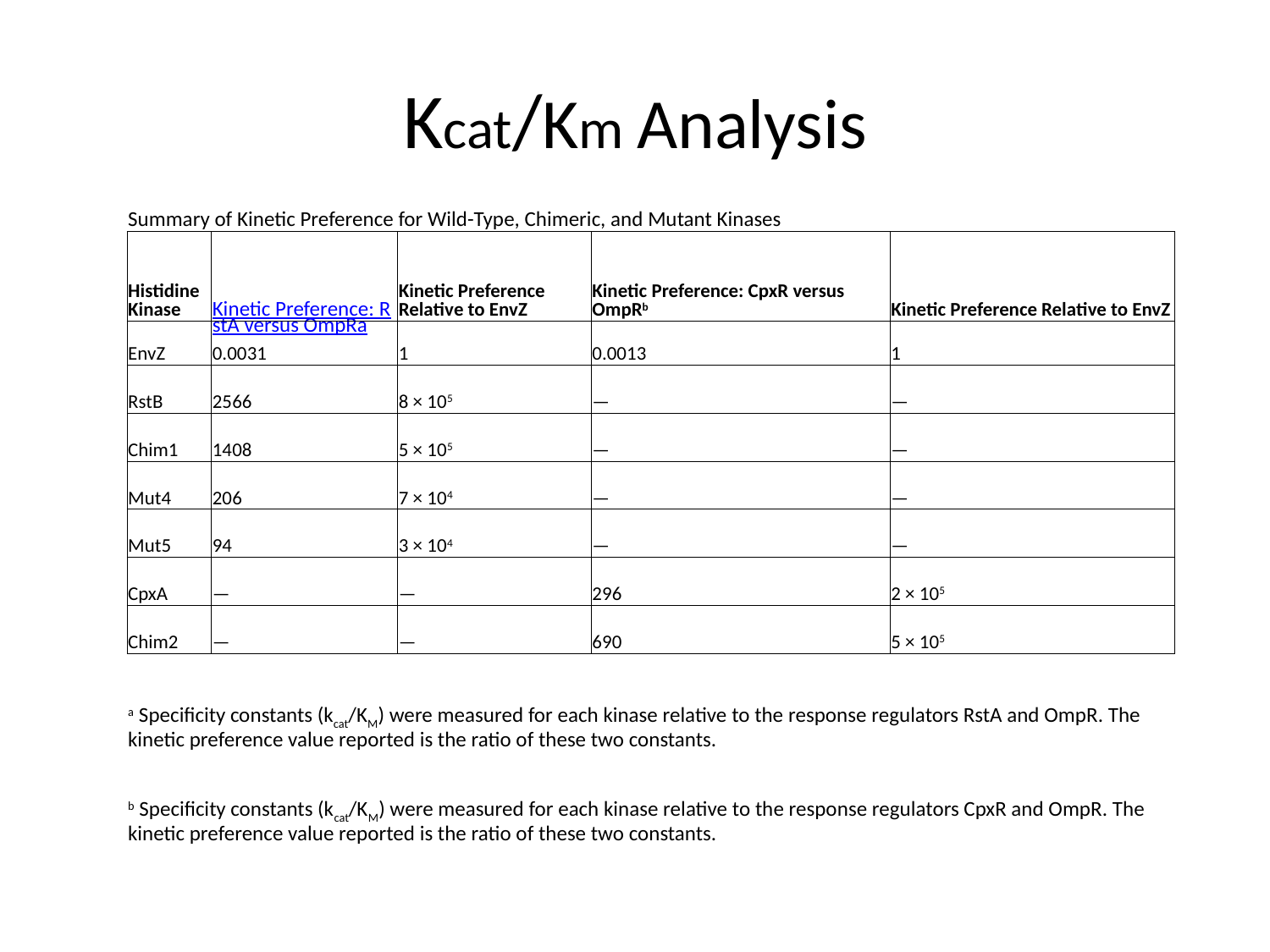

# Kcat/Km Analysis
| Summary of Kinetic Preference for Wild-Type, Chimeric, and Mutant Kinases |  |  |  |  |
| --- | --- | --- | --- | --- |
| Histidine Kinase | Kinetic Preference: RstA versus OmpRa | Kinetic Preference Relative to EnvZ | Kinetic Preference: CpxR versus OmpRb | Kinetic Preference Relative to EnvZ |
| EnvZ | 0.0031 | 1 | 0.0013 | 1 |
| RstB | 2566 | 8 × 105 | — | — |
| Chim1 | 1408 | 5 × 105 | — | — |
| Mut4 | 206 | 7 × 104 | — | — |
| Mut5 | 94 | 3 × 104 | — | — |
| CpxA | — | — | 296 | 2 × 105 |
| Chim2 | — | — | 690 | 5 × 105 |
| a Specificity constants (kcat/KM) were measured for each kinase relative to the response regulators RstA and OmpR. The kinetic preference value reported is the ratio of these two constants. |  |  |  |  |
| b Specificity constants (kcat/KM) were measured for each kinase relative to the response regulators CpxR and OmpR. The kinetic preference value reported is the ratio of these two constants. |  |  |  |  |